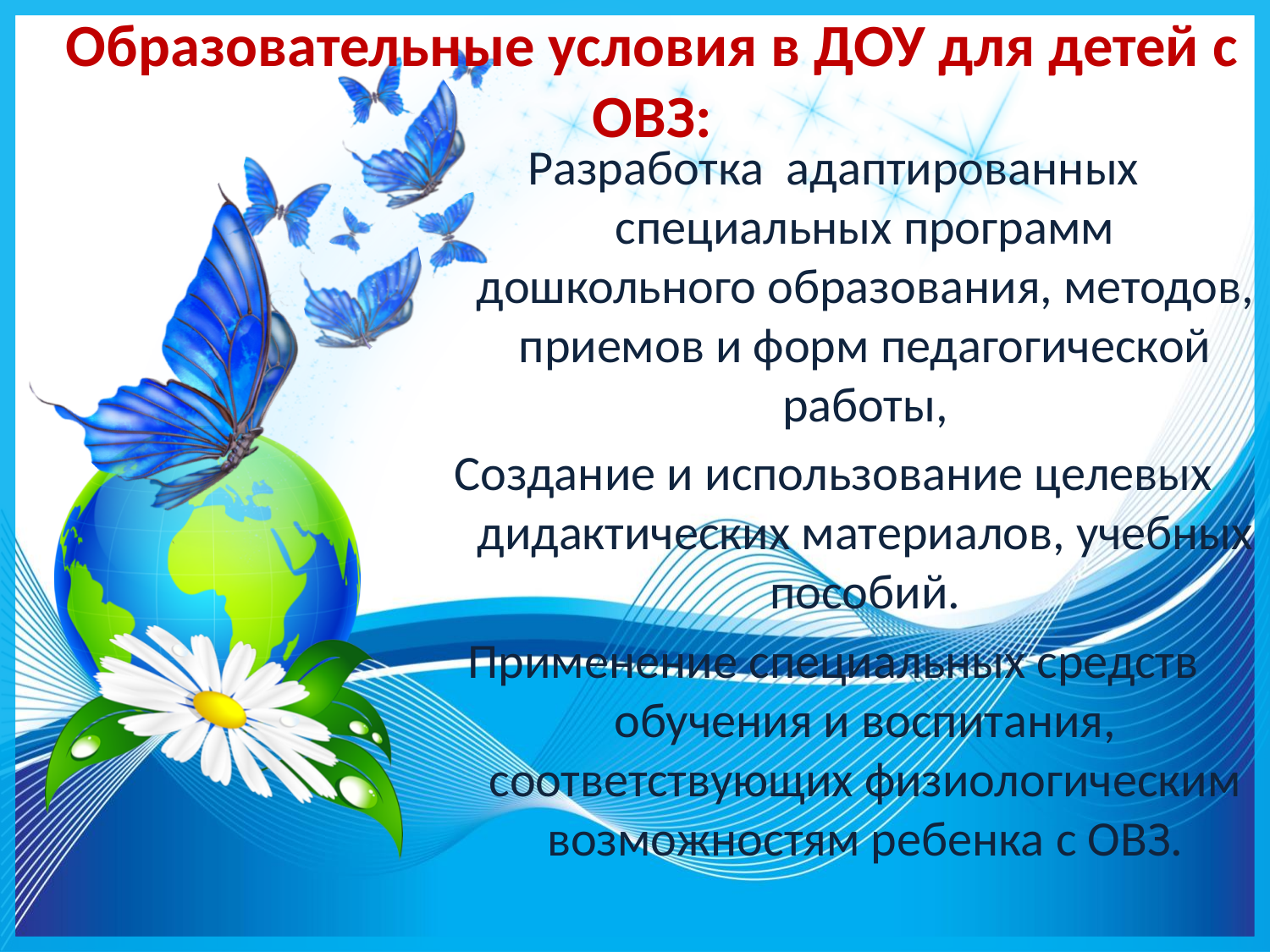

# Образовательные условия в ДОУ для детей с ОВЗ:
Разработка  адаптированных специальных программ дошкольного образования, методов, приемов и форм педагогической работы,
Создание и использование целевых дидактических материалов, учебных пособий.
Применение специальных средств обучения и воспитания, соответствующих физиологическим возможностям ребенка с ОВЗ.